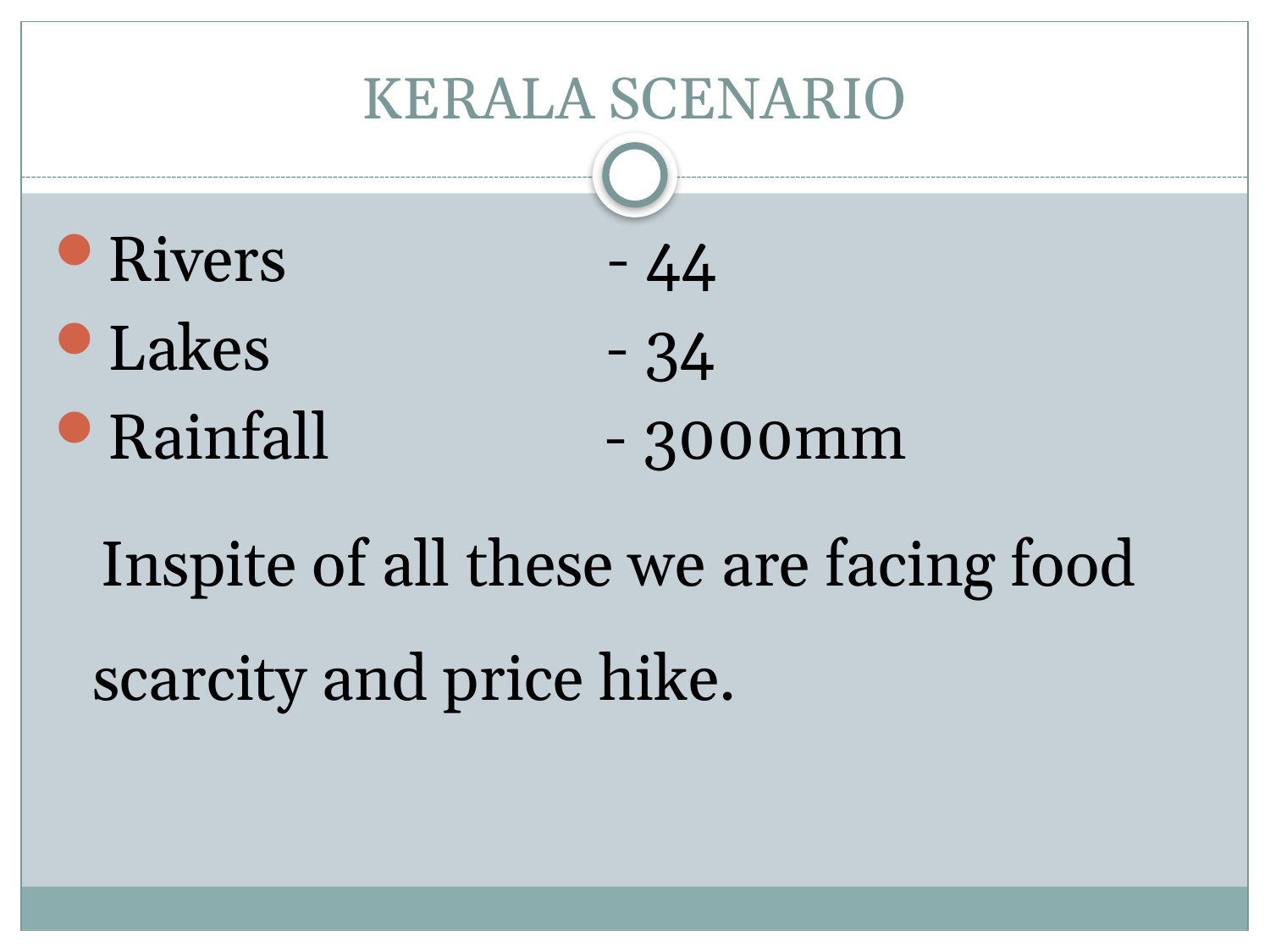

# KERALA SCENARIO
Rivers                     - 44
Lakes                      - 34
Rainfall                  - 3000mm
   Inspite of all these we are facing food scarcity and price hike.